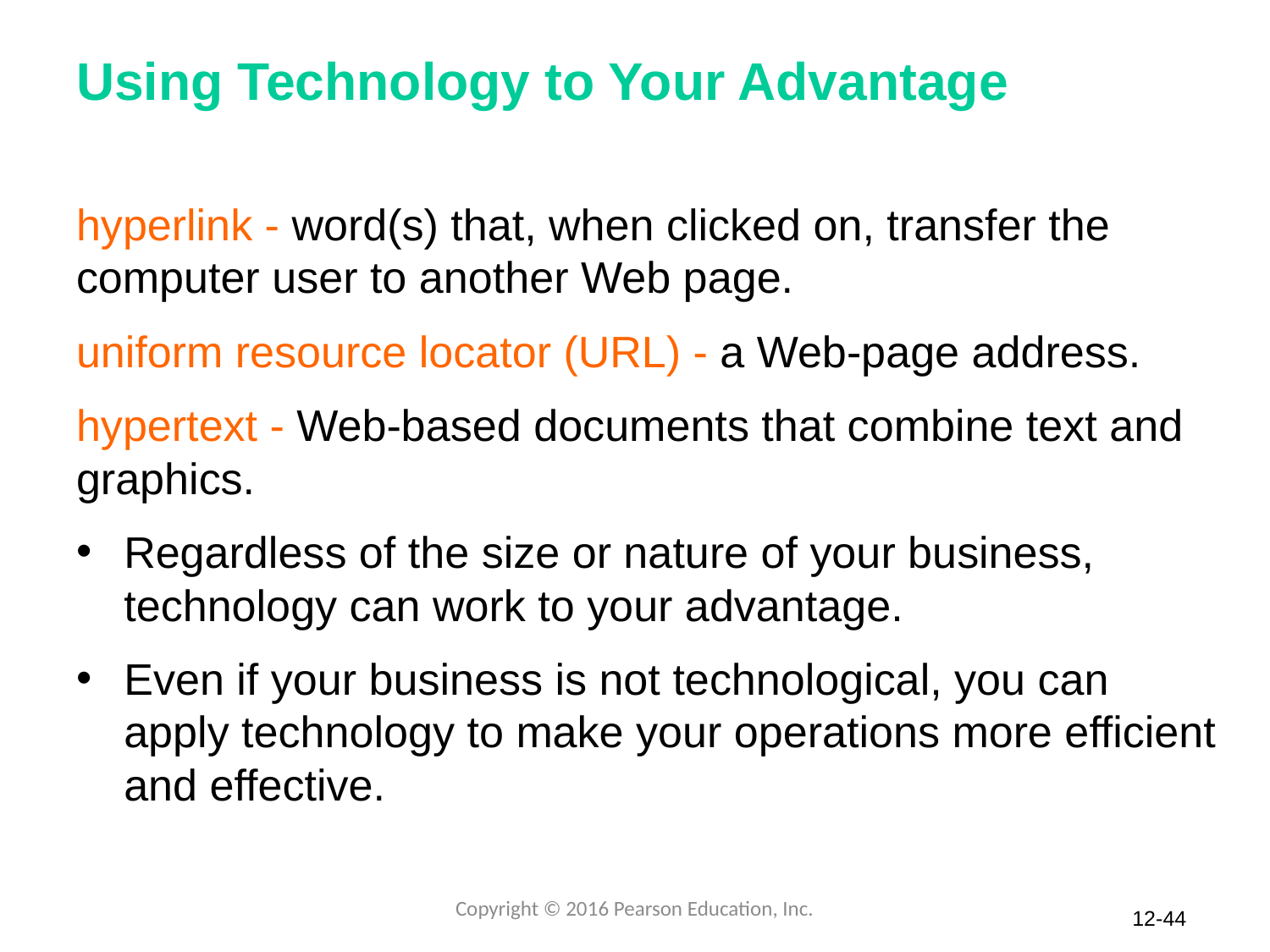

# Using Technology to Your Advantage
hyperlink - word(s) that, when clicked on, transfer the computer user to another Web page.

uniform resource locator (URL) - a Web-page address.

hypertext - Web-based documents that combine text and graphics.

Regardless of the size or nature of your business, technology can work to your advantage.

Even if your business is not technological, you can apply technology to make your operations more efficient and effective.
Copyright © 2016 Pearson Education, Inc.